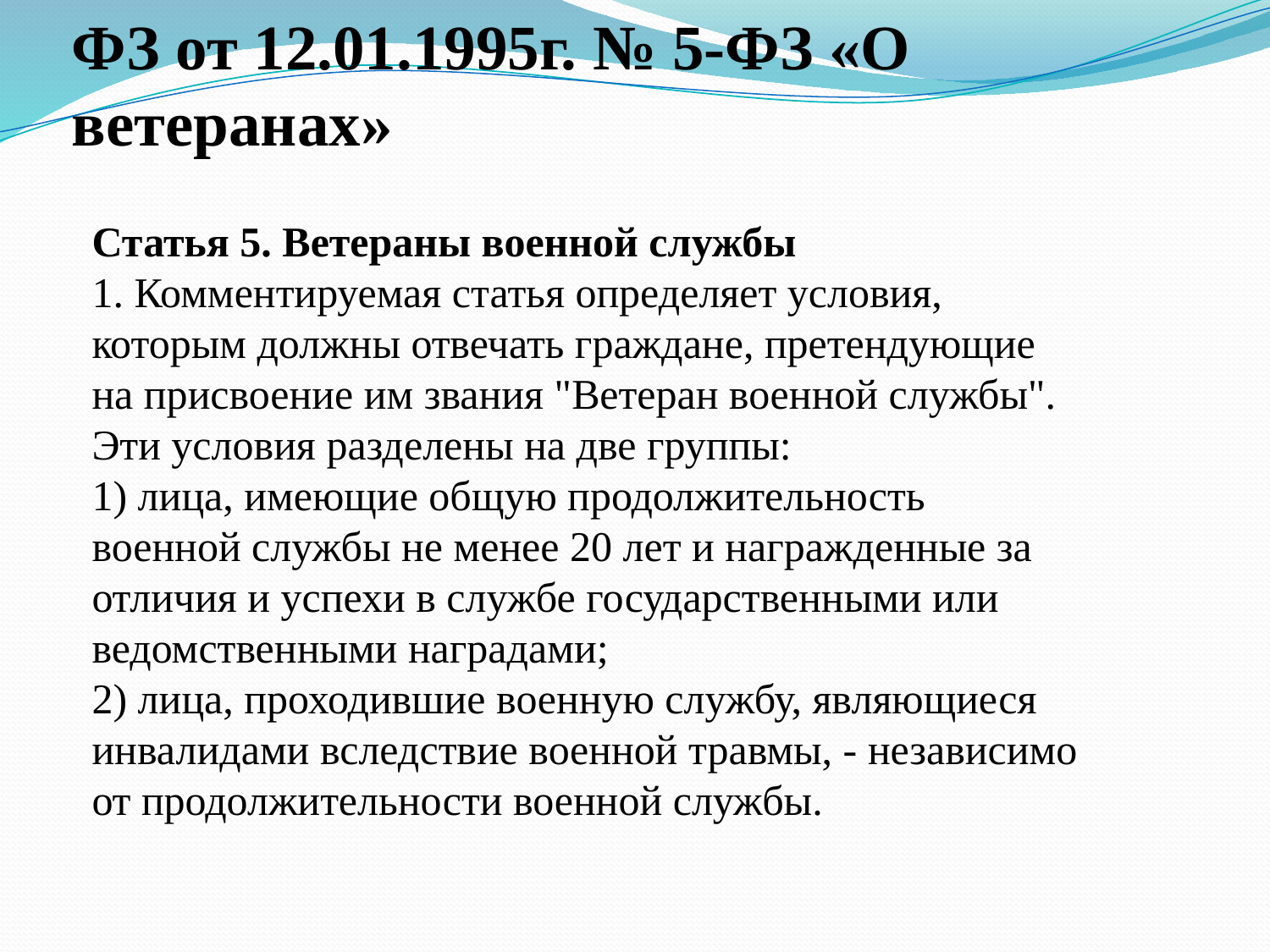

ФЗ от 12.01.1995г. № 5-ФЗ «О ветеранах»
Статья 5. Ветераны военной службы
1. Комментируемая статья определяет условия, которым должны отвечать граждане, претендующие на присвоение им звания "Ветеран военной службы". Эти условия разделены на две группы:
1) лица, имеющие общую продолжительность военной службы не менее 20 лет и награжденные за отличия и успехи в службе государственными или ведомственными наградами;
2) лица, проходившие военную службу, являющиеся инвалидами вследствие военной травмы, - независимо от продолжительности военной службы.